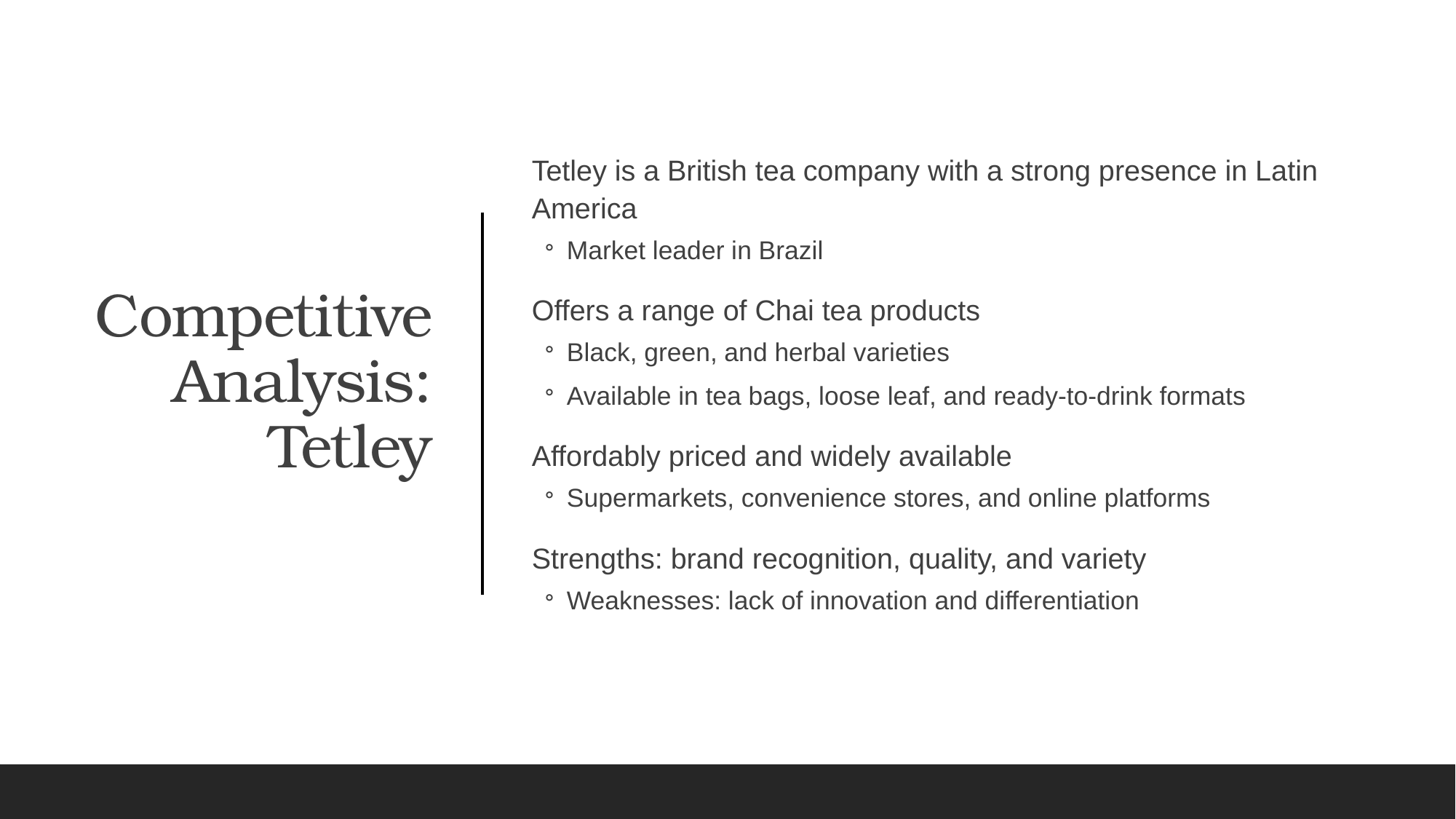

Tetley is a British tea company with a strong presence in Latin America
Market leader in Brazil
Offers a range of Chai tea products
Black, green, and herbal varieties
Available in tea bags, loose leaf, and ready-to-drink formats
Affordably priced and widely available
Supermarkets, convenience stores, and online platforms
Strengths: brand recognition, quality, and variety
Weaknesses: lack of innovation and differentiation
# Competitive Analysis: Tetley